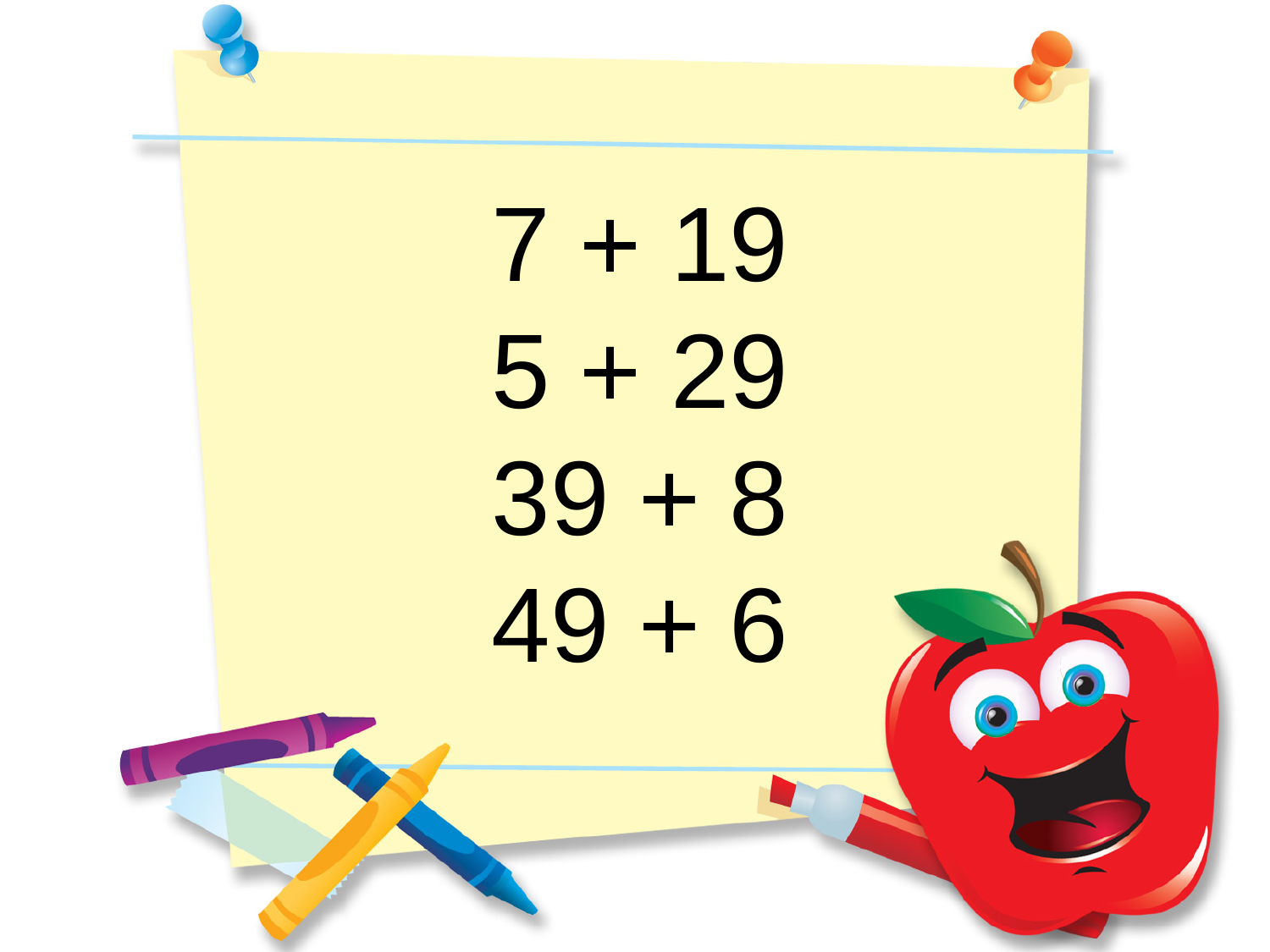

7 + 19
5 + 29
39 + 8
49 + 6